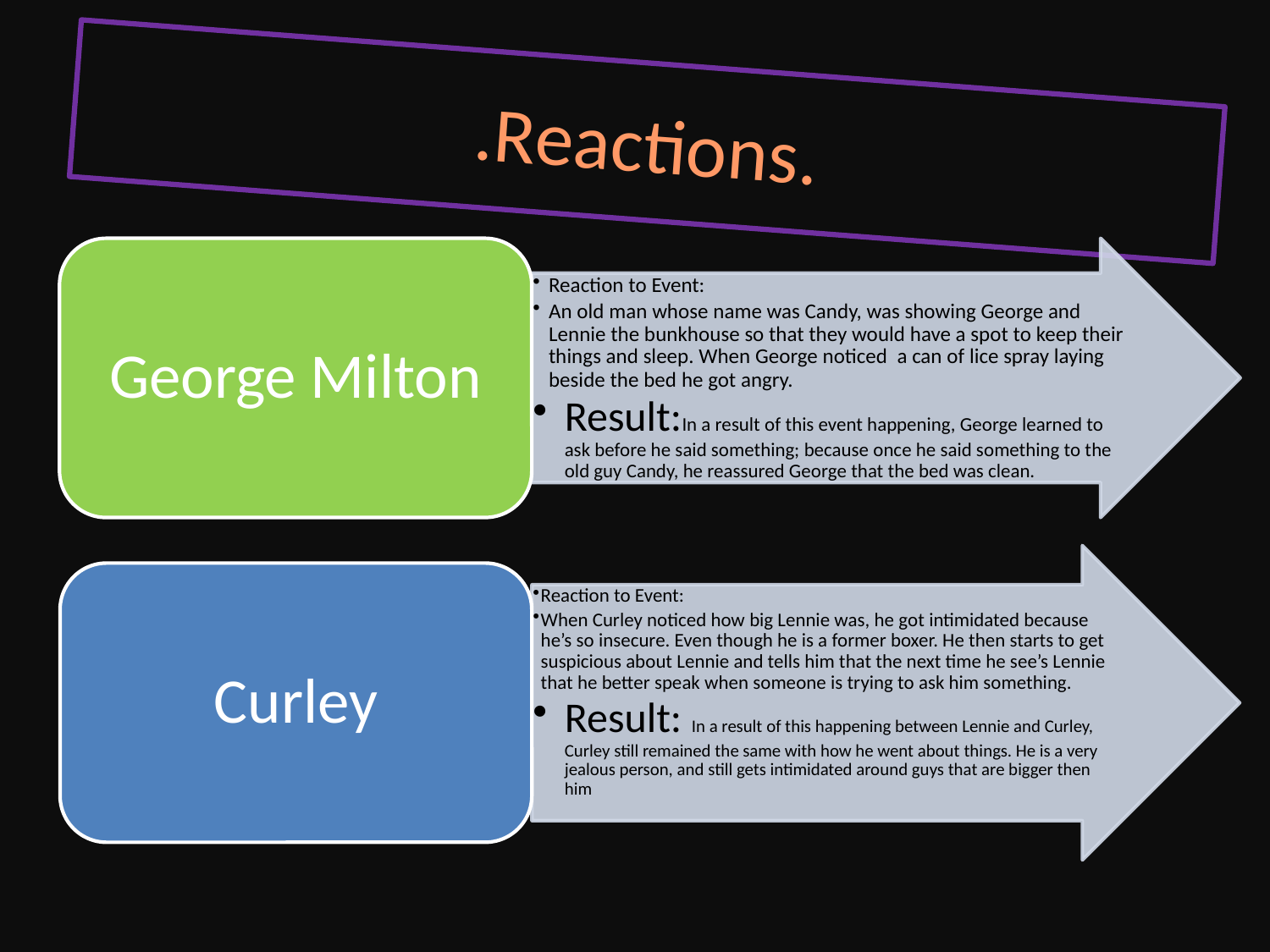

# .Reactions.
Reaction to Event:
An old man whose name was Candy, was showing George and Lennie the bunkhouse so that they would have a spot to keep their things and sleep. When George noticed  a can of lice spray laying beside the bed he got angry.
Result:In a result of this event happening, George learned to ask before he said something; because once he said something to the old guy Candy, he reassured George that the bed was clean.
George Milton
Reaction to Event:
When Curley noticed how big Lennie was, he got intimidated because he’s so insecure. Even though he is a former boxer. He then starts to get suspicious about Lennie and tells him that the next time he see’s Lennie that he better speak when someone is trying to ask him something.
Result: In a result of this happening between Lennie and Curley, Curley still remained the same with how he went about things. He is a very jealous person, and still gets intimidated around guys that are bigger then him
Curley